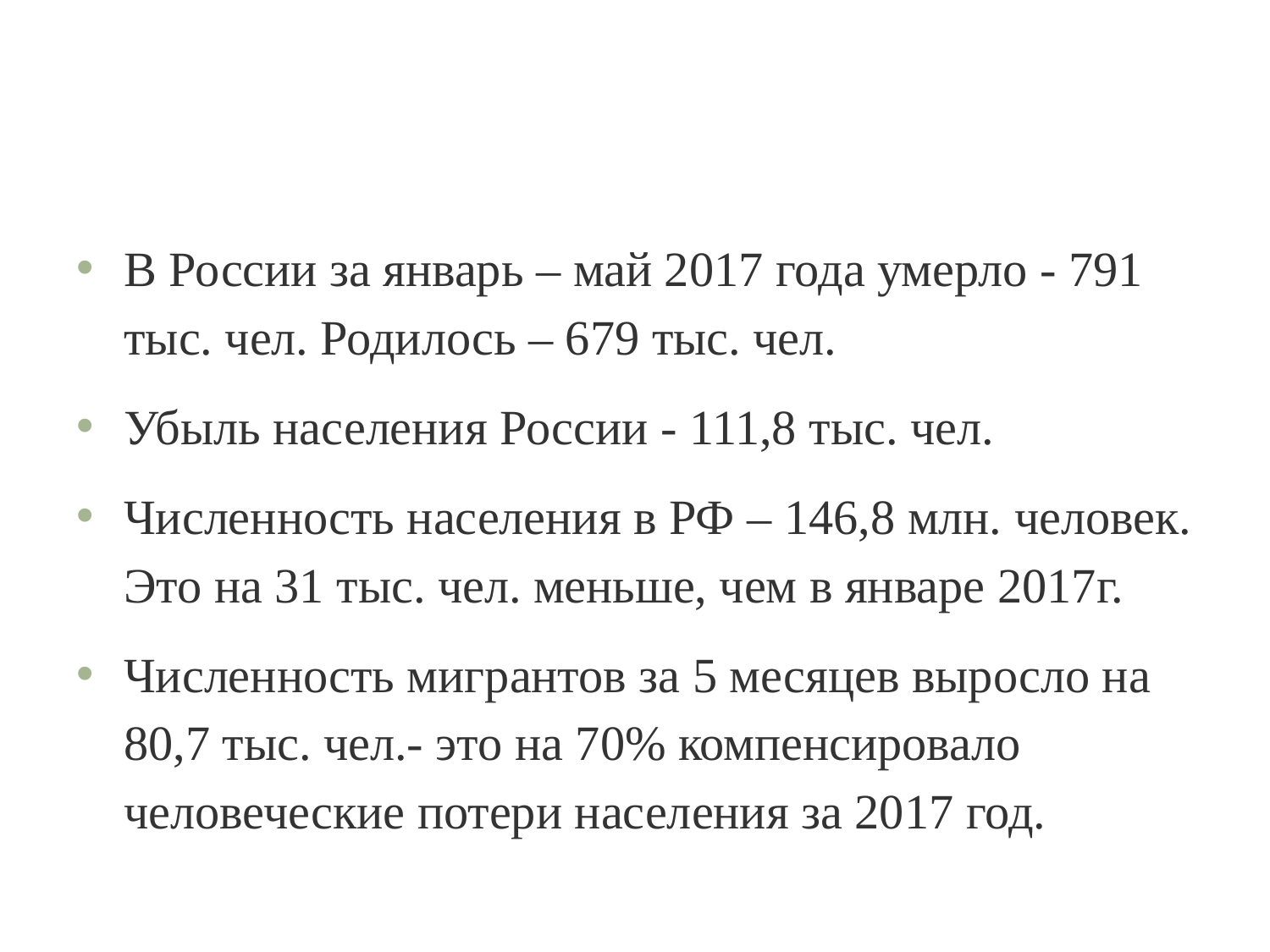

#
В России за январь – май 2017 года умерло - 791 тыс. чел. Родилось – 679 тыс. чел.
Убыль населения России - 111,8 тыс. чел.
Численность населения в РФ – 146,8 млн. человек. Это на 31 тыс. чел. меньше, чем в январе 2017г.
Численность мигрантов за 5 месяцев выросло на 80,7 тыс. чел.- это на 70% компенсировало человеческие потери населения за 2017 год.